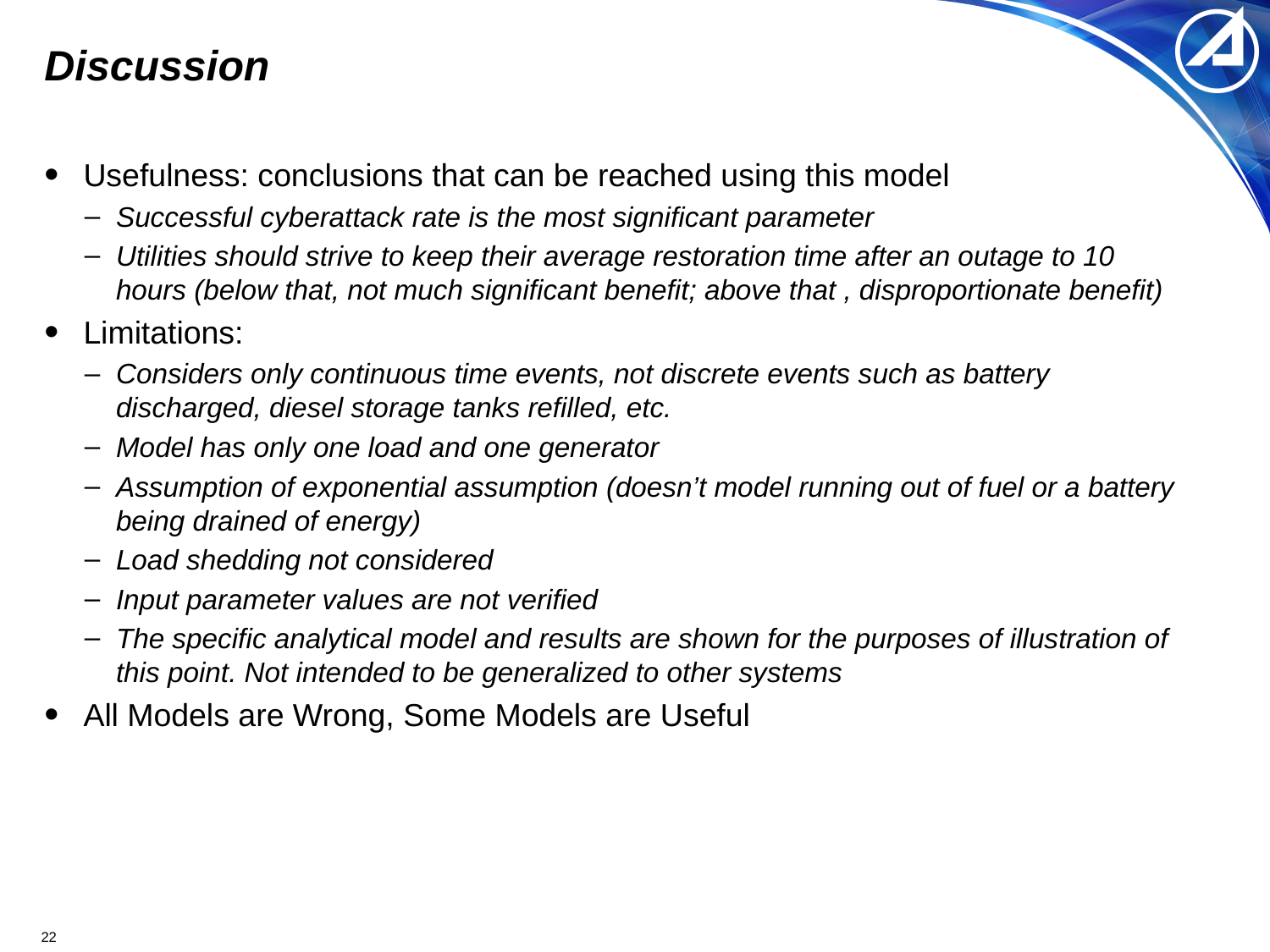

# Discussion

Usefulness: conclusions that can be reached using this model
Successful cyberattack rate is the most significant parameter
Utilities should strive to keep their average restoration time after an outage to 10 hours (below that, not much significant benefit; above that , disproportionate benefit)
Limitations:
Considers only continuous time events, not discrete events such as battery discharged, diesel storage tanks refilled, etc.
Model has only one load and one generator
Assumption of exponential assumption (doesn’t model running out of fuel or a battery being drained of energy)
Load shedding not considered
Input parameter values are not verified
The specific analytical model and results are shown for the purposes of illustration of this point. Not intended to be generalized to other systems
All Models are Wrong, Some Models are Useful